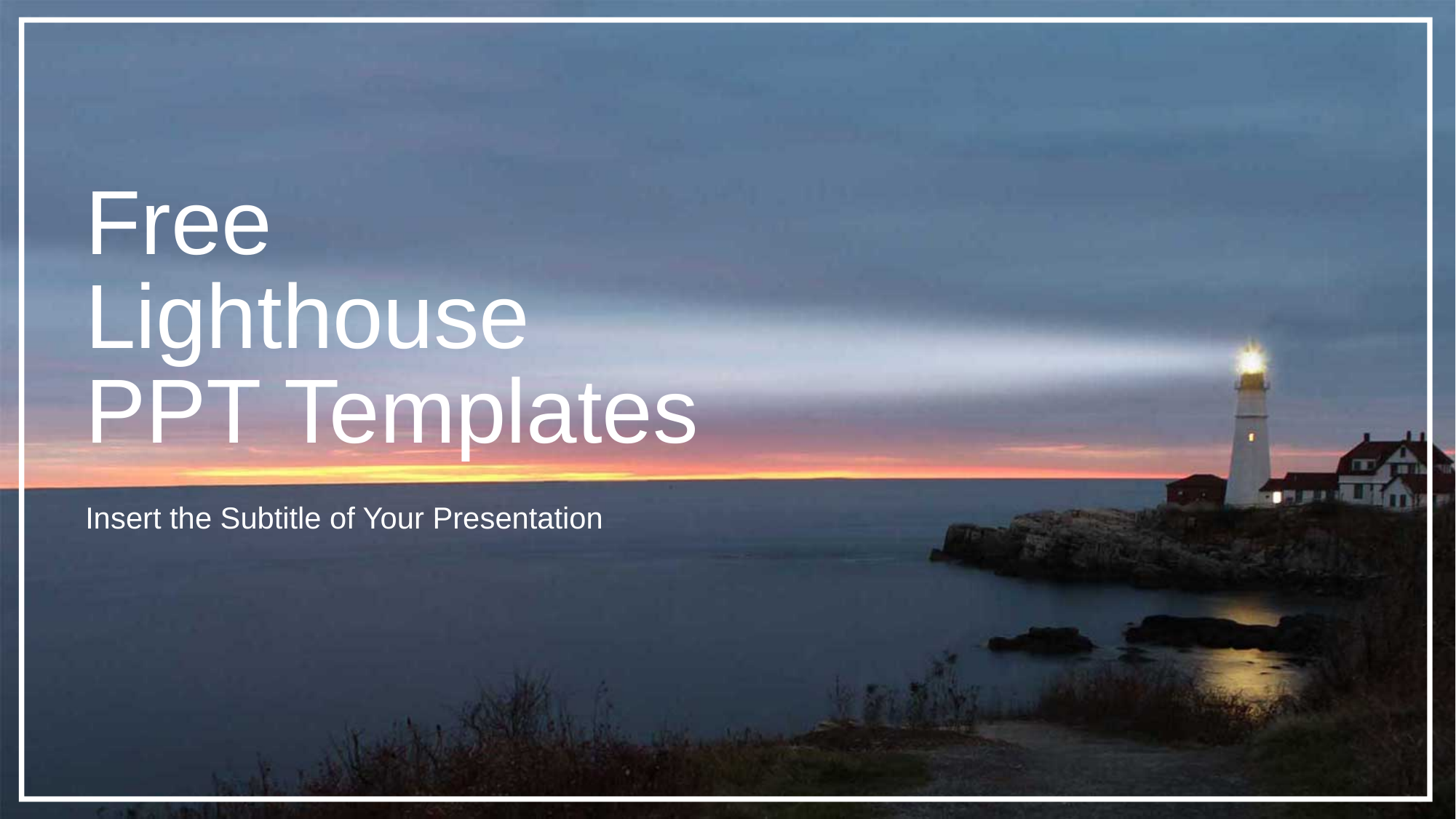

Free
Lighthouse
PPT Templates
Insert the Subtitle of Your Presentation